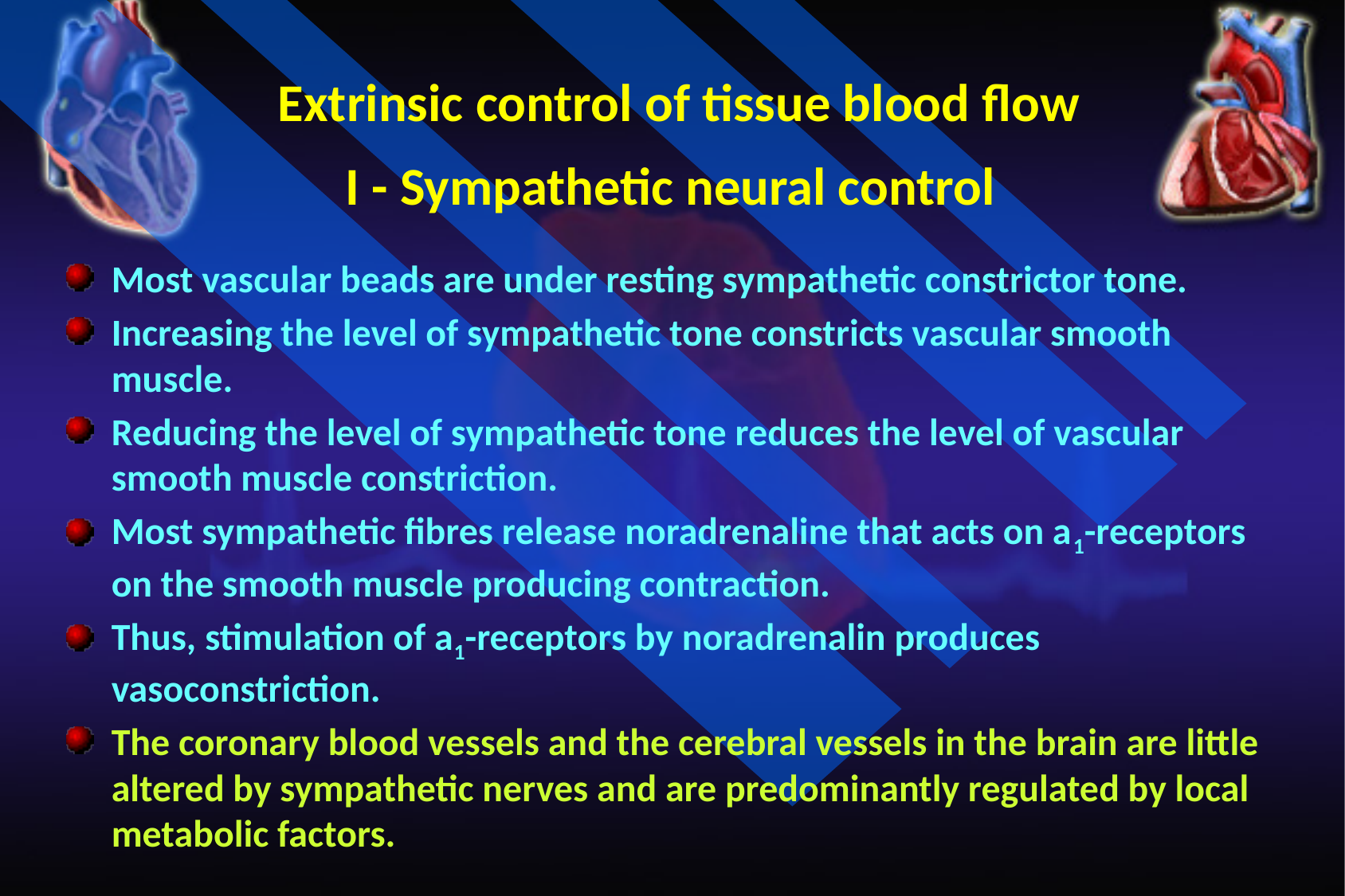

Extrinsic control of tissue blood flow
I - Sympathetic neural control
Most vascular beads are under resting sympathetic constrictor tone.
Increasing the level of sympathetic tone constricts vascular smooth muscle.
Reducing the level of sympathetic tone reduces the level of vascular smooth muscle constriction.
Most sympathetic fibres release noradrenaline that acts on a1-receptors on the smooth muscle producing contraction.
Thus, stimulation of a1-receptors by noradrenalin produces vasoconstriction.
The coronary blood vessels and the cerebral vessels in the brain are little altered by sympathetic nerves and are predominantly regulated by local metabolic factors.